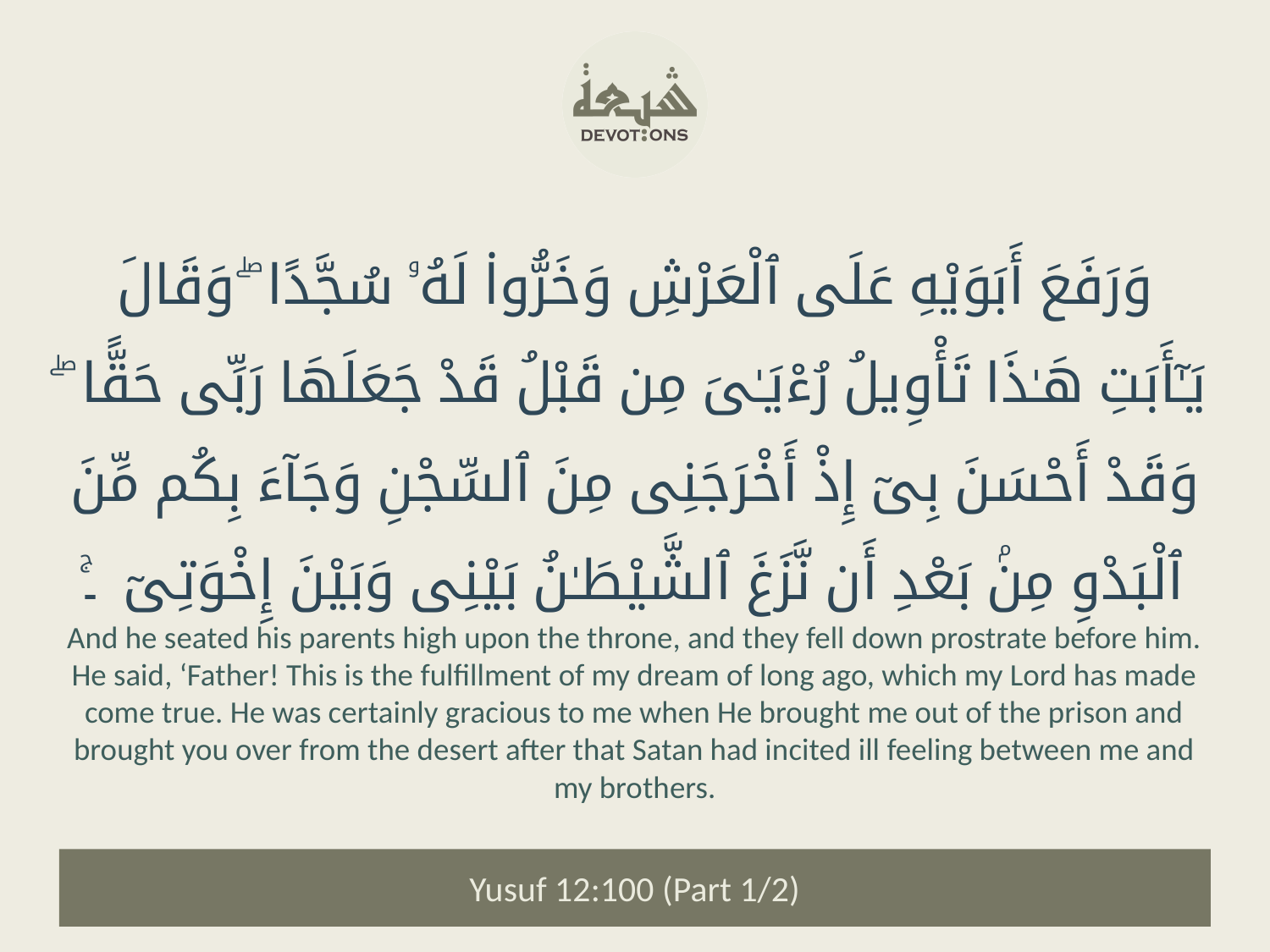

وَرَفَعَ أَبَوَيْهِ عَلَى ٱلْعَرْشِ وَخَرُّوا۟ لَهُۥ سُجَّدًا ۖ وَقَالَ يَـٰٓأَبَتِ هَـٰذَا تَأْوِيلُ رُءْيَـٰىَ مِن قَبْلُ قَدْ جَعَلَهَا رَبِّى حَقًّا ۖ وَقَدْ أَحْسَنَ بِىٓ إِذْ أَخْرَجَنِى مِنَ ٱلسِّجْنِ وَجَآءَ بِكُم مِّنَ ٱلْبَدْوِ مِنۢ بَعْدِ أَن نَّزَغَ ٱلشَّيْطَـٰنُ بَيْنِى وَبَيْنَ إِخْوَتِىٓ  ۔ۚ
And he seated his parents high upon the throne, and they fell down prostrate before him. He said, ‘Father! This is the fulfillment of my dream of long ago, which my Lord has made come true. He was certainly gracious to me when He brought me out of the prison and brought you over from the desert after that Satan had incited ill feeling between me and my brothers.
Yusuf 12:100 (Part 1/2)